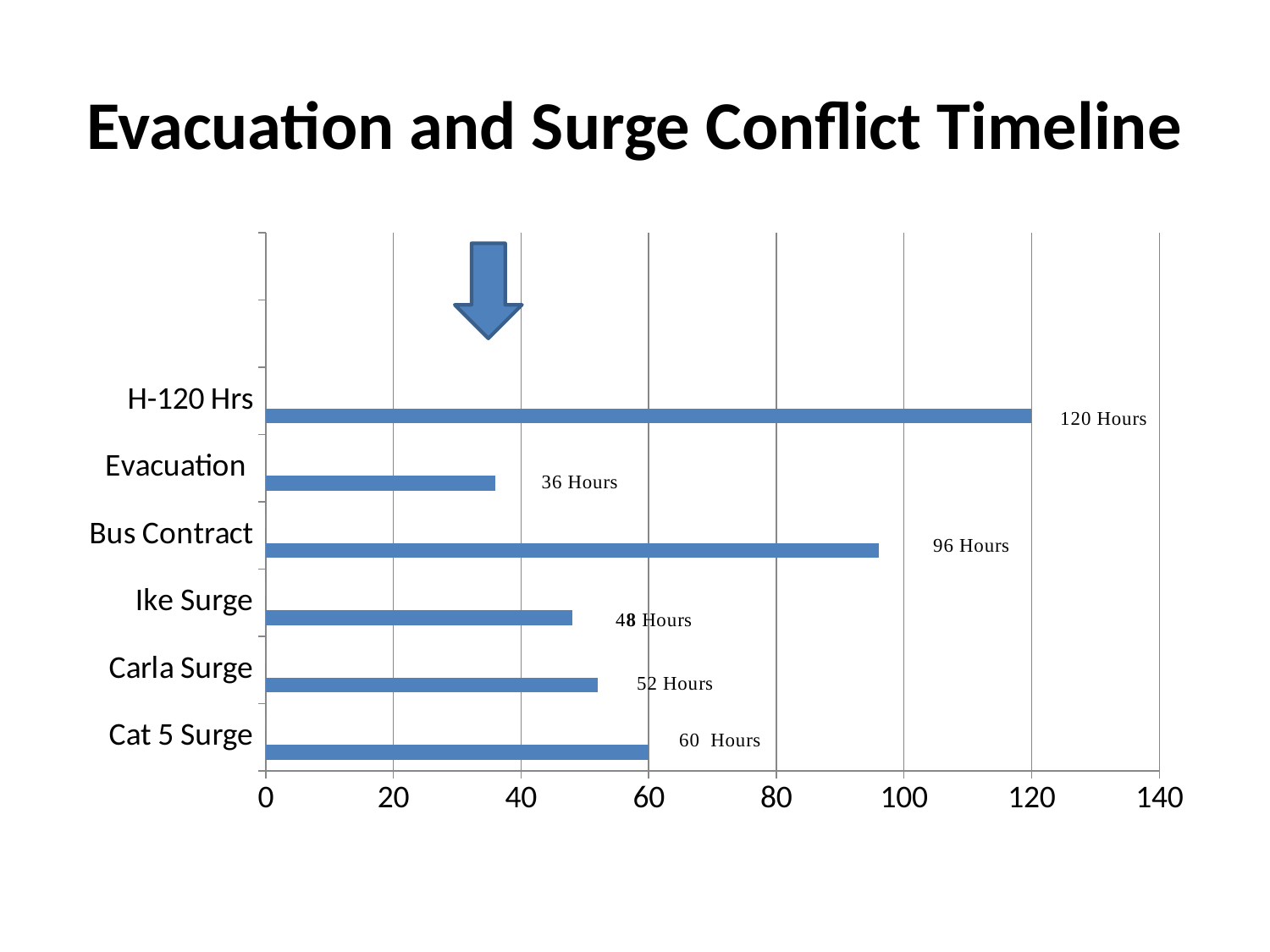

# Evacuation and Surge Conflict Timeline

### Chart

| Category | Series 1 | Series 2 | Series 3 |
|---|---|---|---|
| Cat 5 Surge | 60.0 | 0.0 | 0.0 |
| Carla Surge | 52.0 | 0.0 | 0.0 |
| Ike Surge | 48.0 | 0.0 | 0.0 |
| Bus Contract | 96.0 | 0.0 | 0.0 |
| Evacuation  | 36.0 | None | None |
| H-120 Hrs | 120.0 | None | None |